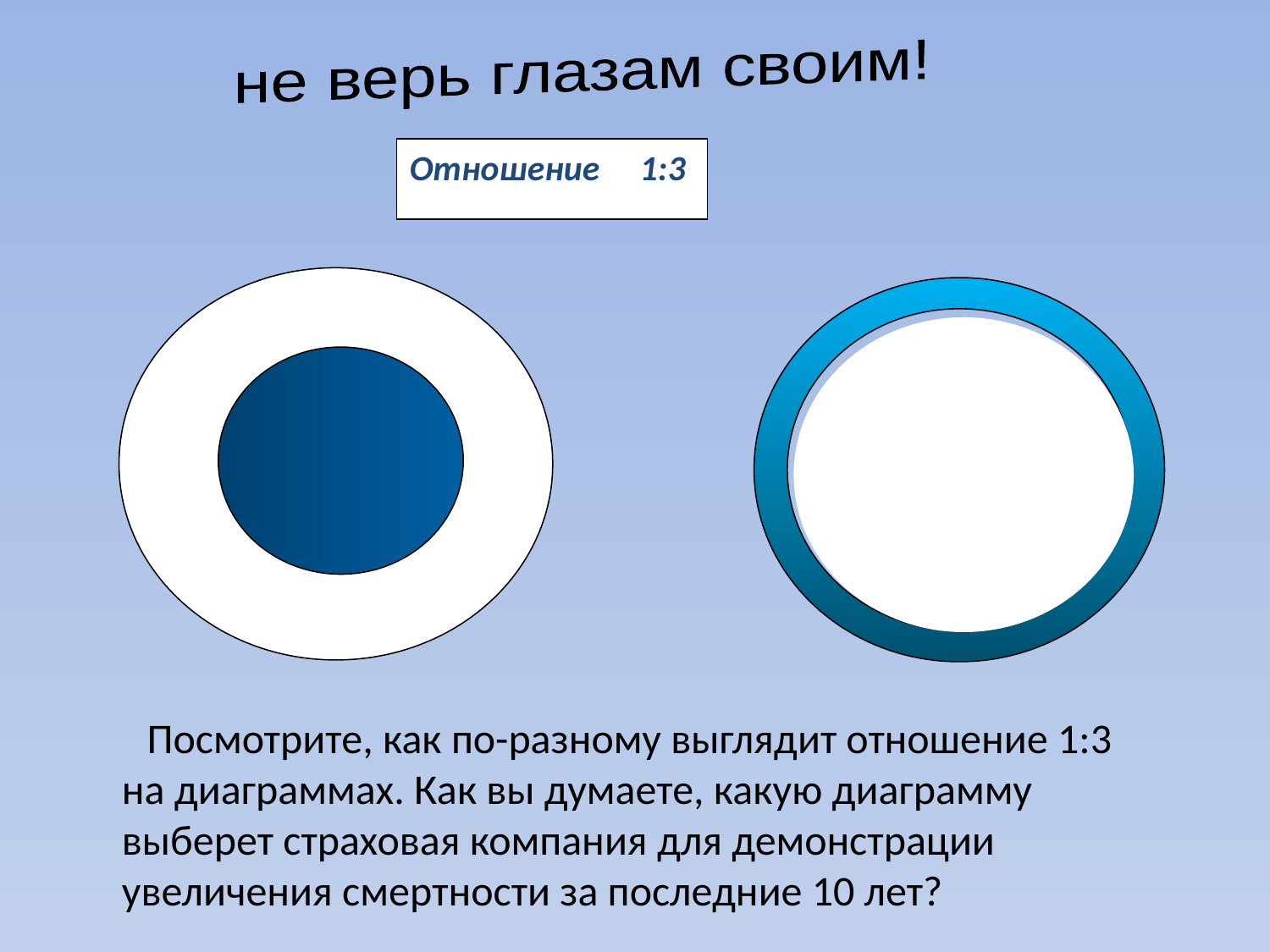

не верь глазам своим!
Отношение     1:3

Посмотрите, как по-разному выглядит отношение 1:3 на диаграммах. Как вы думаете, какую диаграмму выберет страховая компания для демонстрации  увеличения смертности за последние 10 лет?